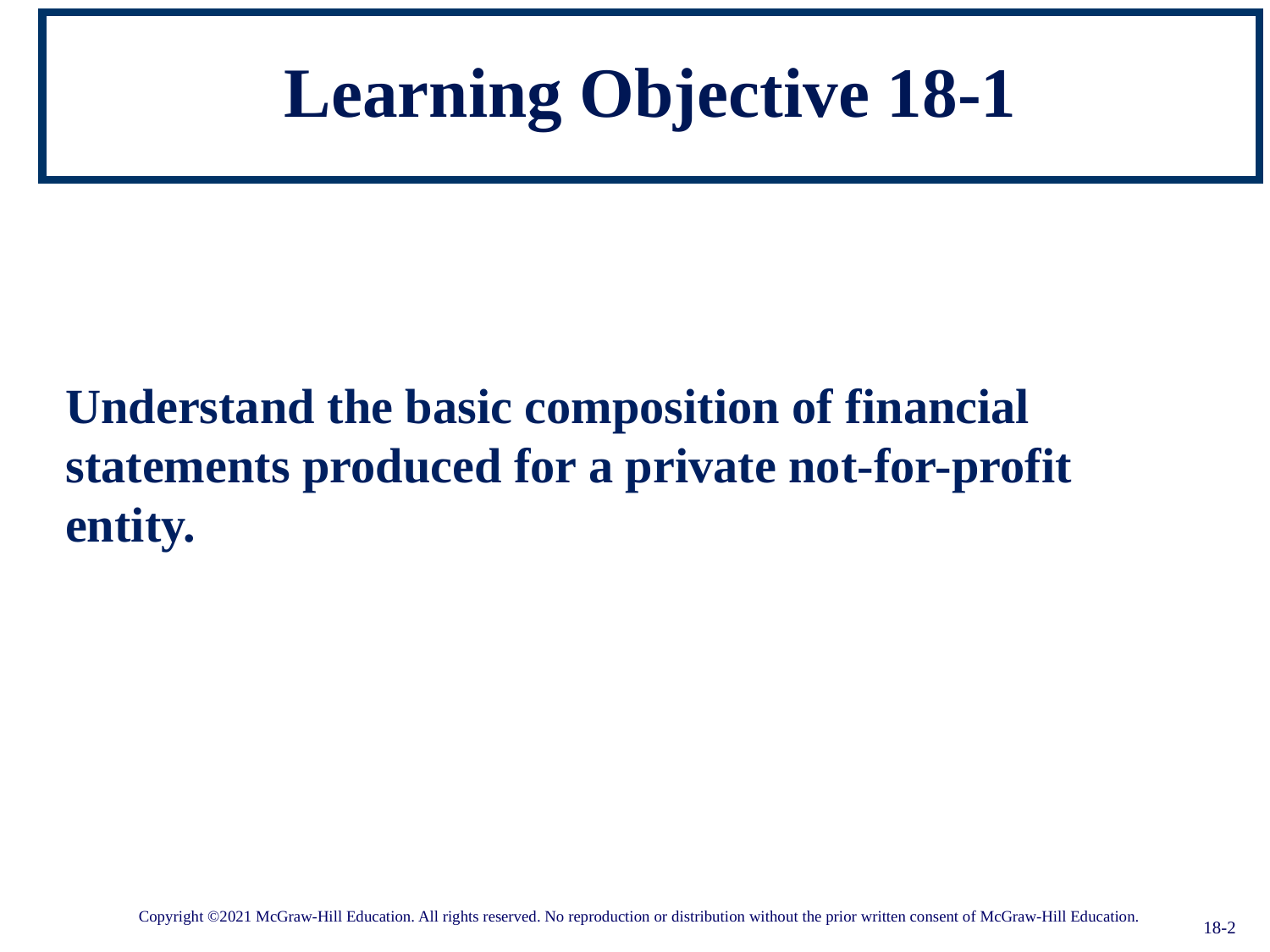

# Learning Objective 18-1

Understand the basic composition of financial statements produced for a private not-for-profit entity.

18-2
Copyright ©2021 McGraw-Hill Education. All rights reserved. No reproduction or distribution without the prior written consent of McGraw-Hill Education.